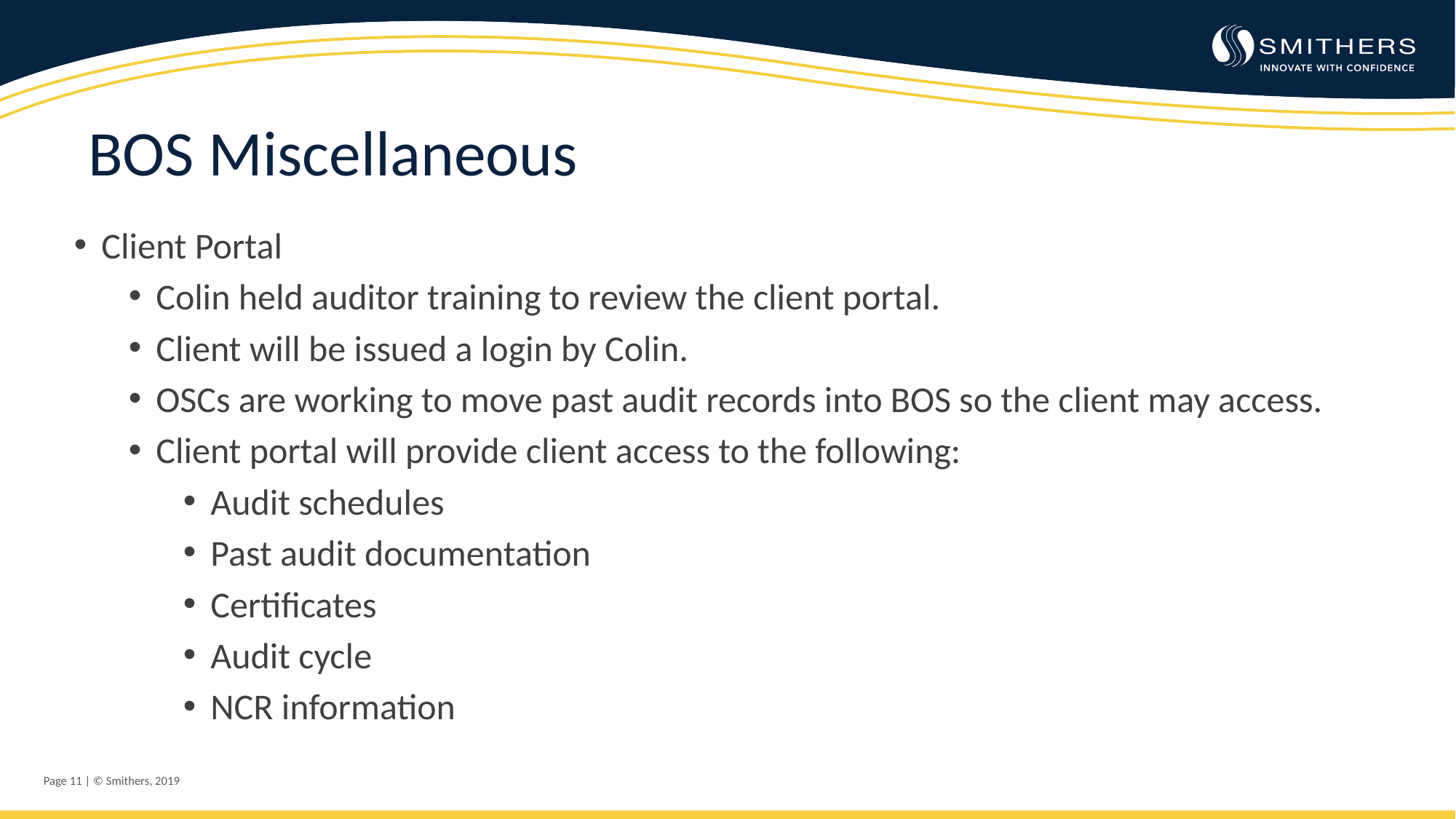

# BOS Miscellaneous
Client Portal
Colin held auditor training to review the client portal.
Client will be issued a login by Colin.
OSCs are working to move past audit records into BOS so the client may access.
Client portal will provide client access to the following:
Audit schedules
Past audit documentation
Certificates
Audit cycle
NCR information

Page 11 | © Smithers, 2019